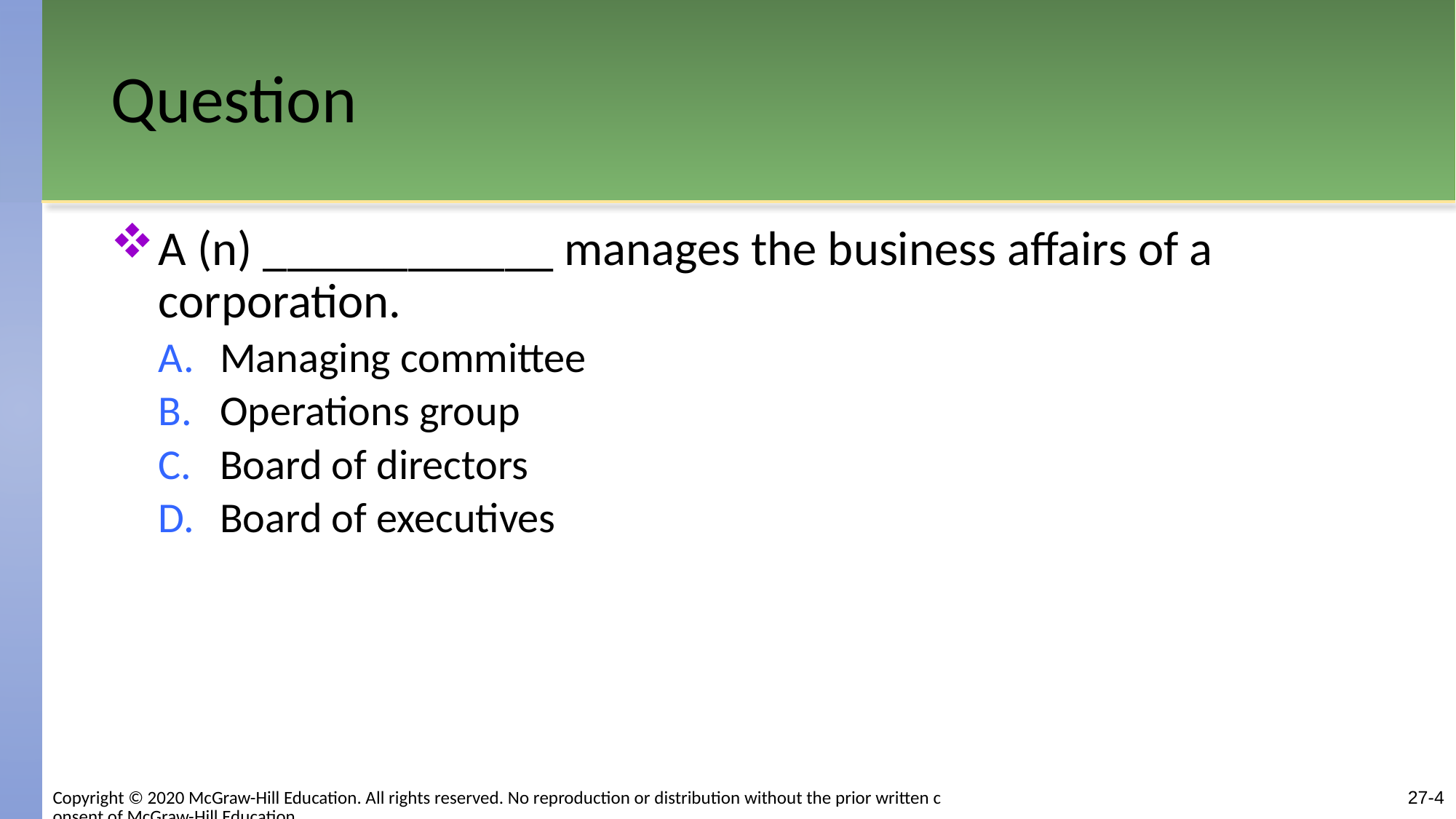

# Question
A (n) ____________ manages the business affairs of a corporation.
Managing committee
Operations group
Board of directors
Board of executives
27-4
Copyright © 2020 McGraw-Hill Education. All rights reserved. No reproduction or distribution without the prior written consent of McGraw-Hill Education.